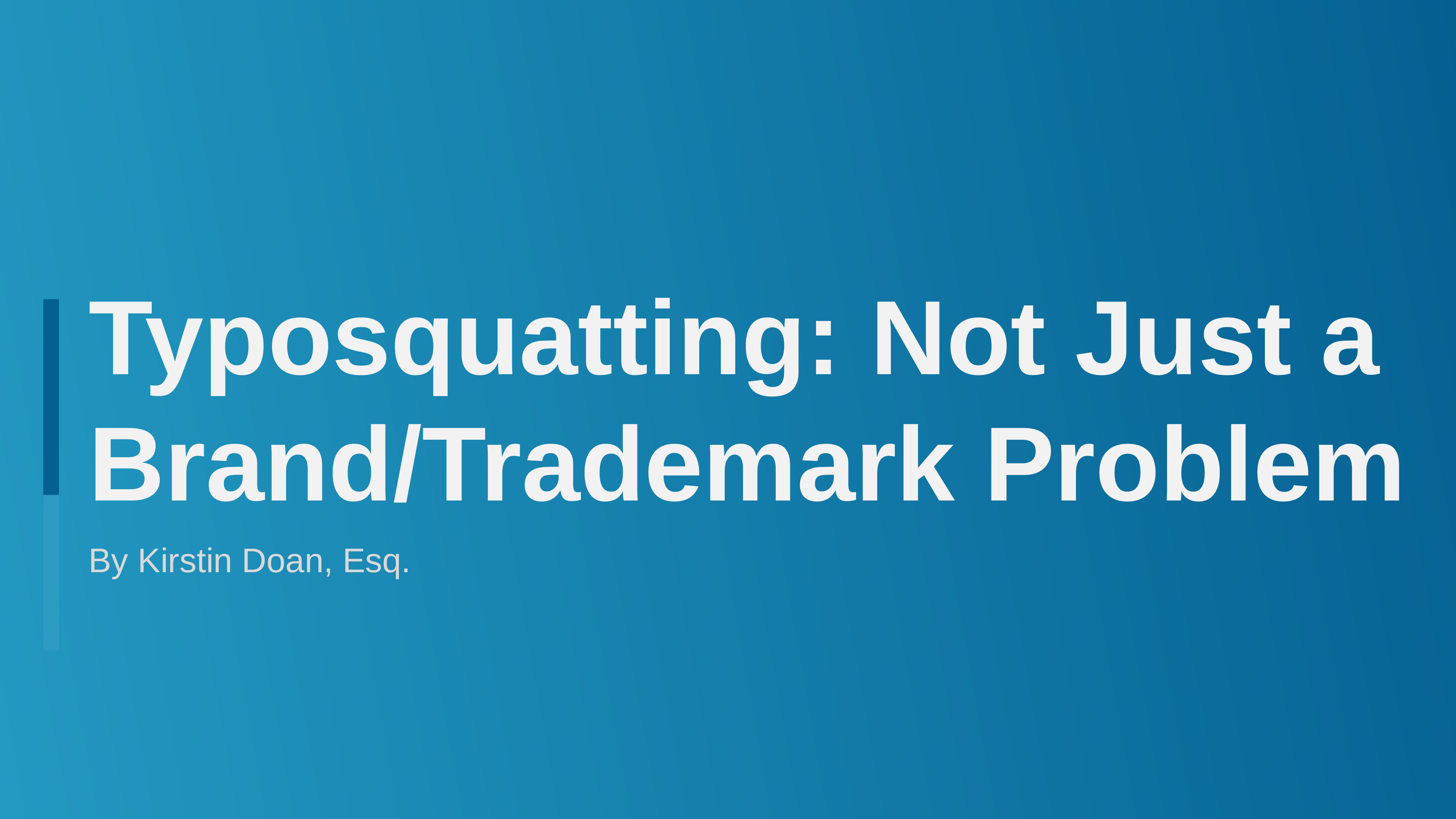

# Typosquatting: Not Just a Brand/Trademark Problem
By Kirstin Doan, Esq.